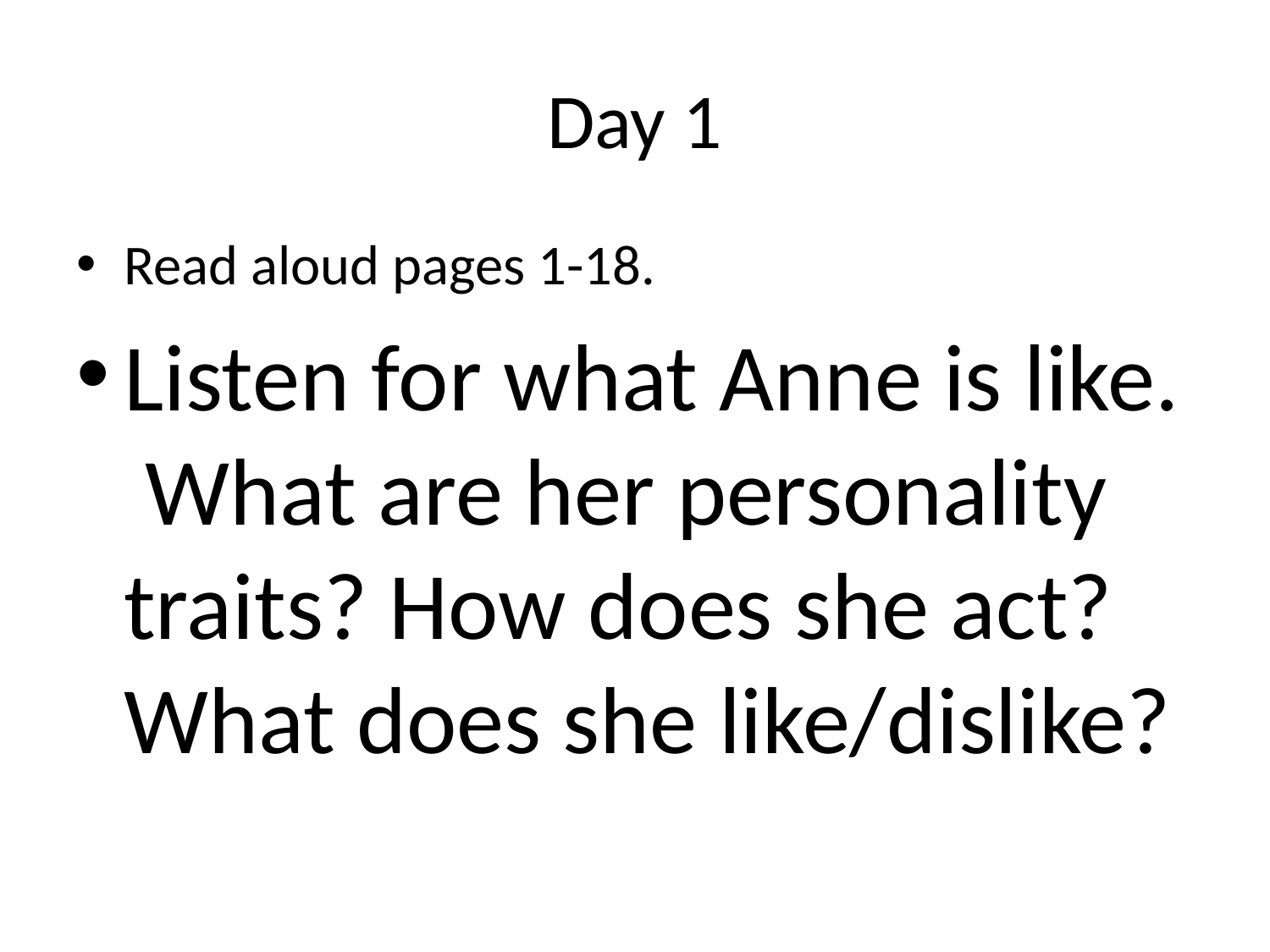

# Day 1
Read aloud pages 1-18.
Listen for what Anne is like.  What are her personality traits? How does she act?  What does she like/dislike?